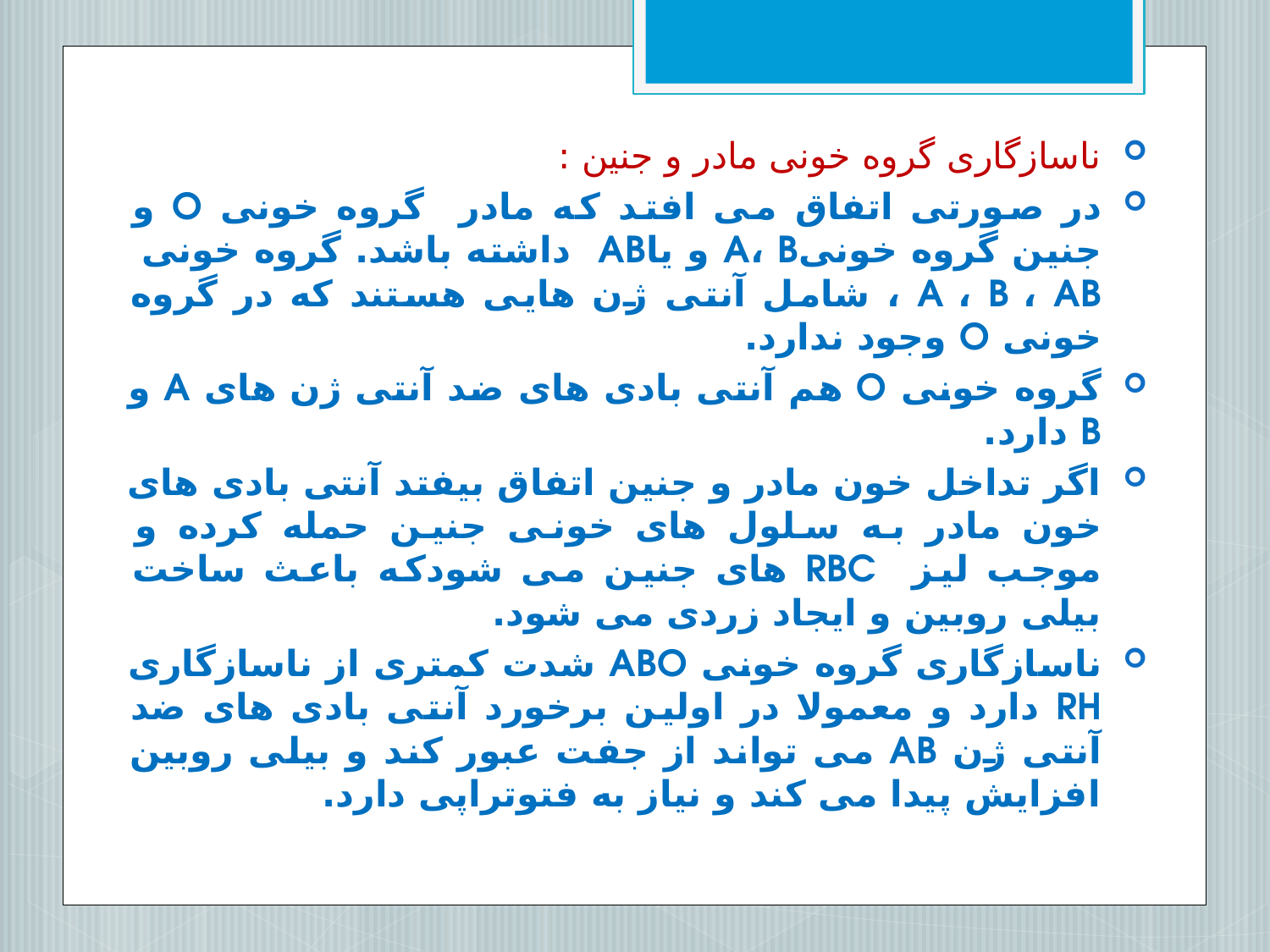

ناسازگاری گروه خونی مادر و جنین :
در صورتی اتفاق می افتد که مادر  گروه خونی O و جنین گروه خونیA، B و یاAB  داشته باشد. گروه خونی  A ، B ، AB ، شامل آنتی ژن هایی هستند که در گروه خونی O وجود ندارد.
گروه خونی O هم آنتی بادی های ضد آنتی ژن های A و B دارد.
اگر تداخل خون مادر و جنین اتفاق بیفتد آنتی بادی های خون مادر به سلول های خونی جنین حمله کرده و موجب لیز  RBC های جنین می شودکه باعث ساخت بیلی روبین و ایجاد زردی می شود.
ناسازگاری گروه خونی ABO شدت کمتری از ناسازگاری RH دارد و معمولا در اولین برخورد آنتی بادی های ضد آنتی ژن AB می تواند از جفت عبور کند و بیلی روبین افزایش پیدا می کند و نیاز به فتوتراپی دارد.